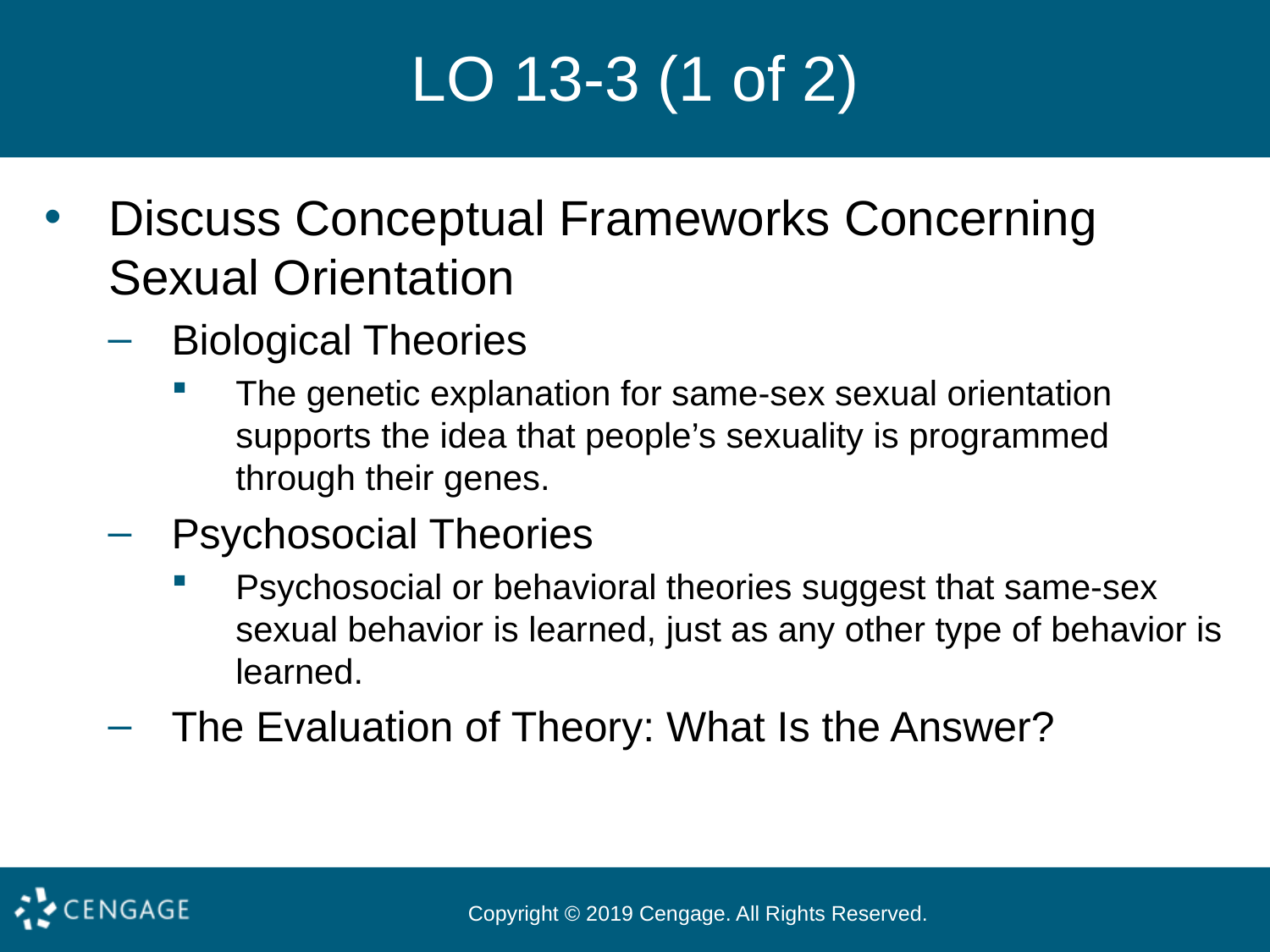

# LO 13-3 (1 of 2)
Discuss Conceptual Frameworks Concerning Sexual Orientation
Biological Theories
The genetic explanation for same-sex sexual orientation supports the idea that people’s sexuality is programmed through their genes.
Psychosocial Theories
Psychosocial or behavioral theories suggest that same-sex sexual behavior is learned, just as any other type of behavior is learned.
The Evaluation of Theory: What Is the Answer?